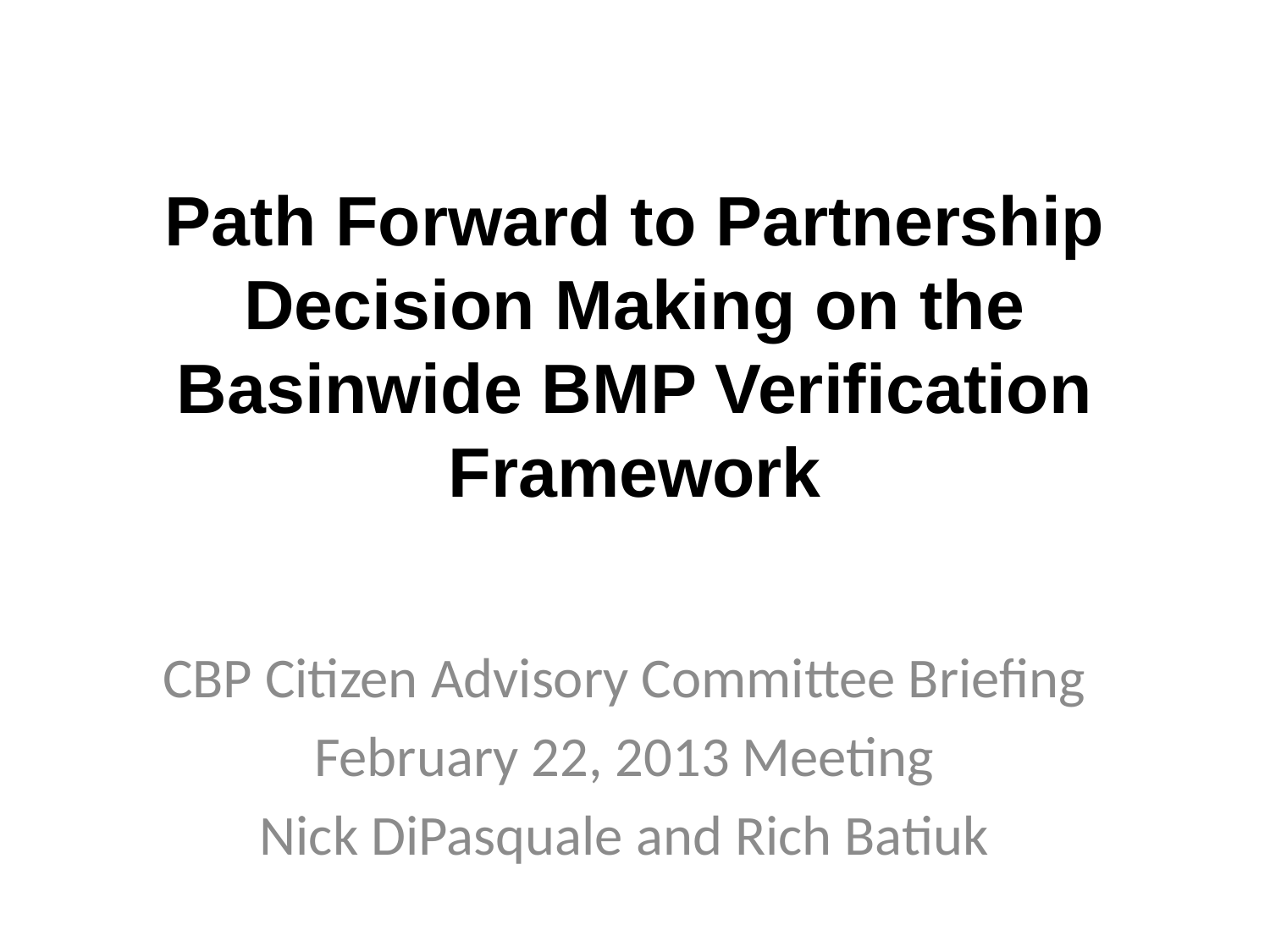

# Path Forward to Partnership Decision Making on the Basinwide BMP Verification Framework
CBP Citizen Advisory Committee Briefing
February 22, 2013 Meeting
Nick DiPasquale and Rich Batiuk